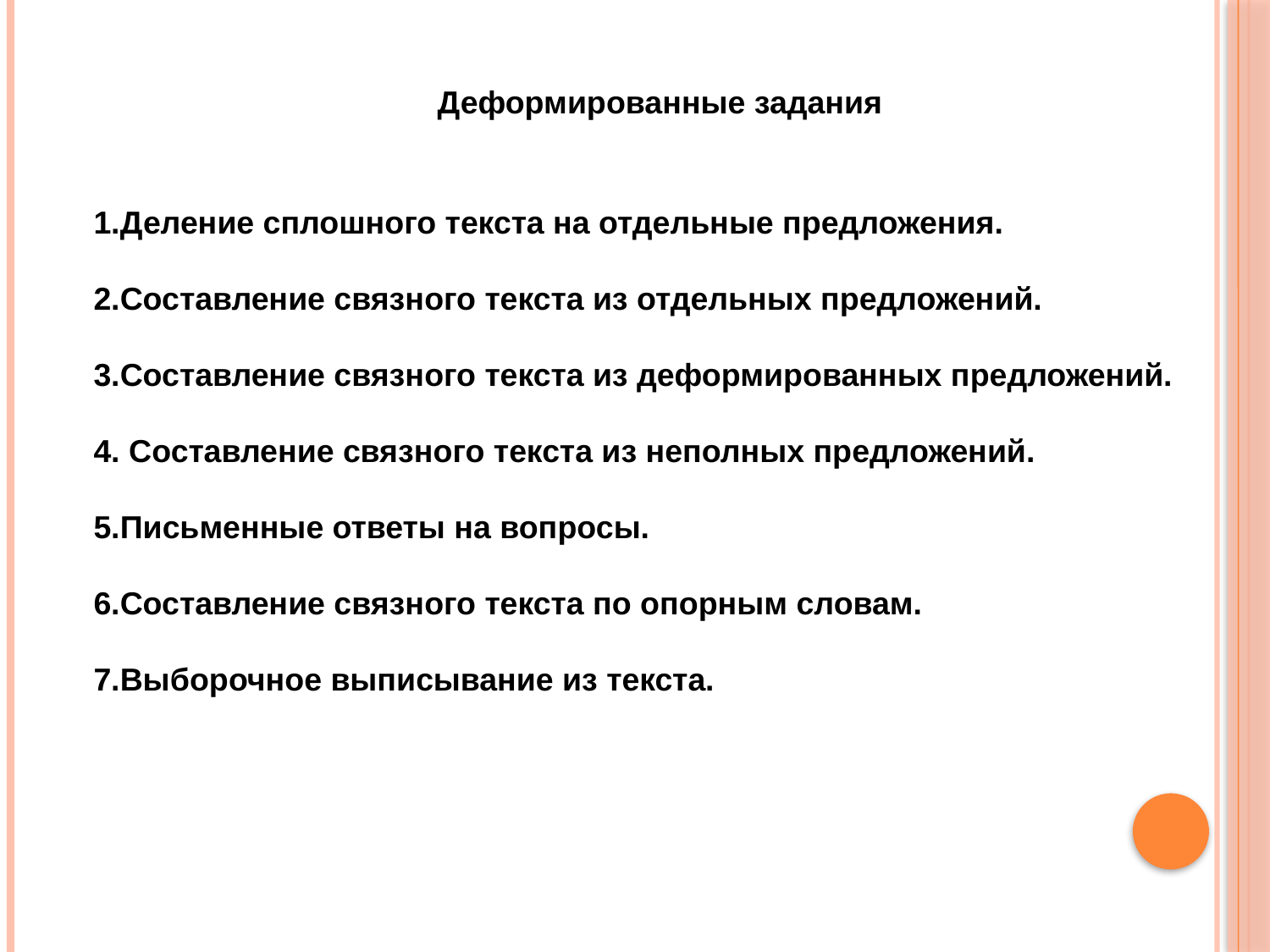

Деформированные задания
1.Деление сплошного текста на отдельные предложения.

2.Составление связного текста из отдельных предложений.

3.Составление связного текста из деформированных предложений.

4. Составление связного текста из неполных предложений.

5.Письменные ответы на вопросы.

6.Составление связного текста по опорным словам.

7.Выборочное выписывание из текста.